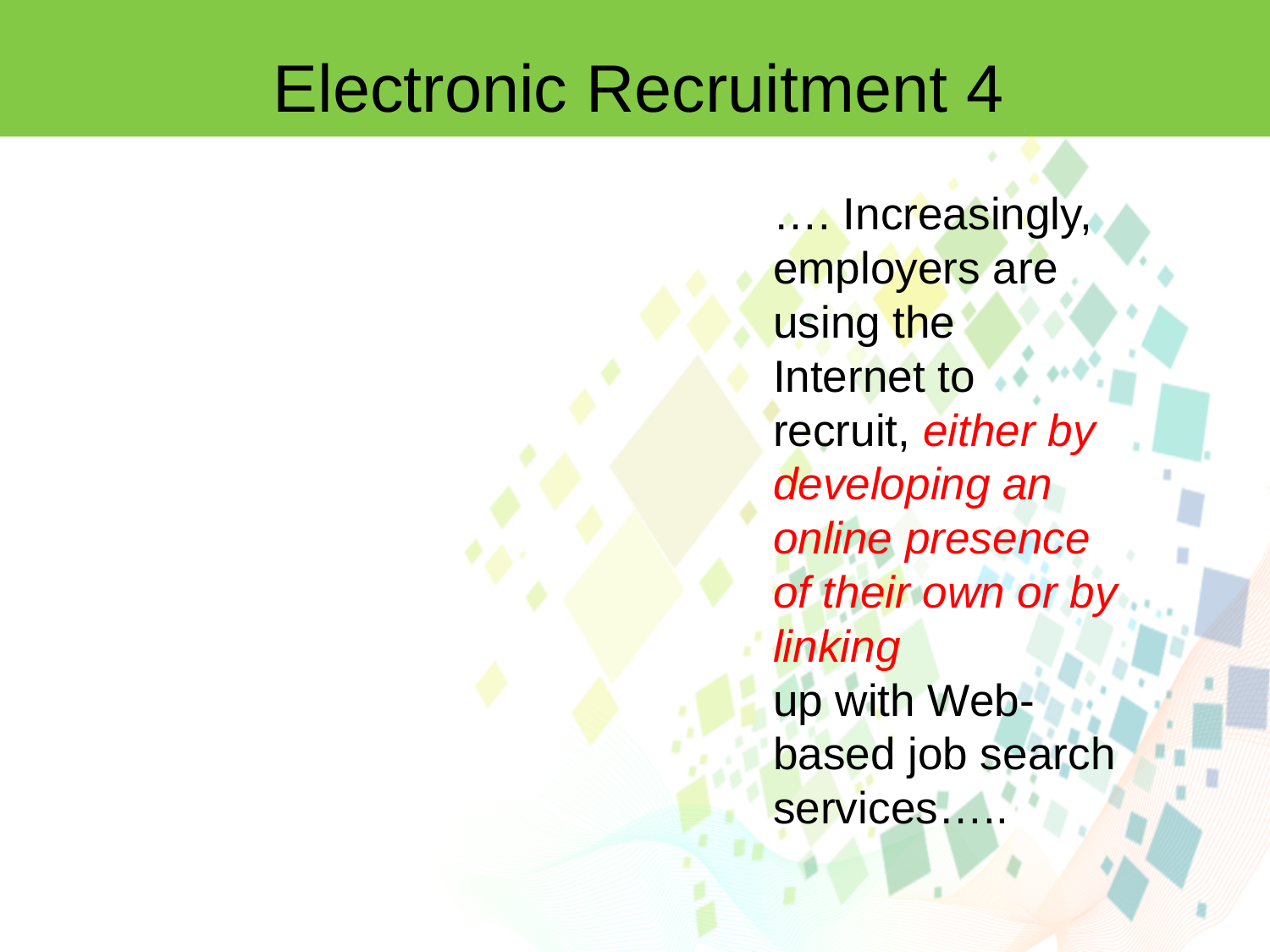

Electronic Recruitment 4
…. Increasingly, employers are using the
Internet to recruit, either by developing an online presence of their own or by linking
up with Web-based job search services…..